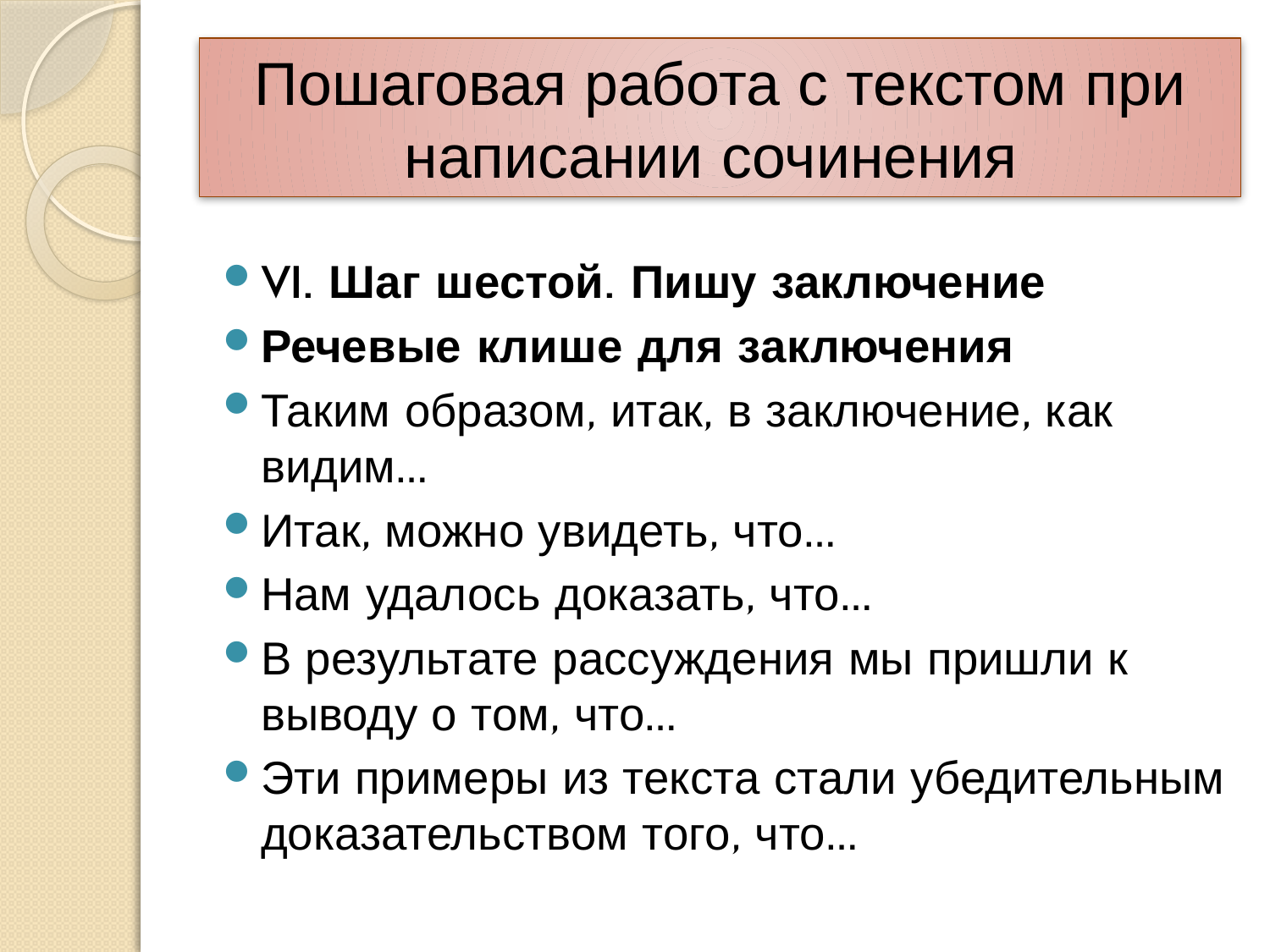

# Пошаговая работа с текстом при написании сочинения
VI. Шаг шестой. Пишу заключение
Речевые клише для заключения
Таким образом, итак, в заключение, как видим…
Итак, можно увидеть, что…
Нам удалось доказать, что…
В результате рассуждения мы пришли к выводу о том, что…
Эти примеры из текста стали убедительным доказательством того, что…